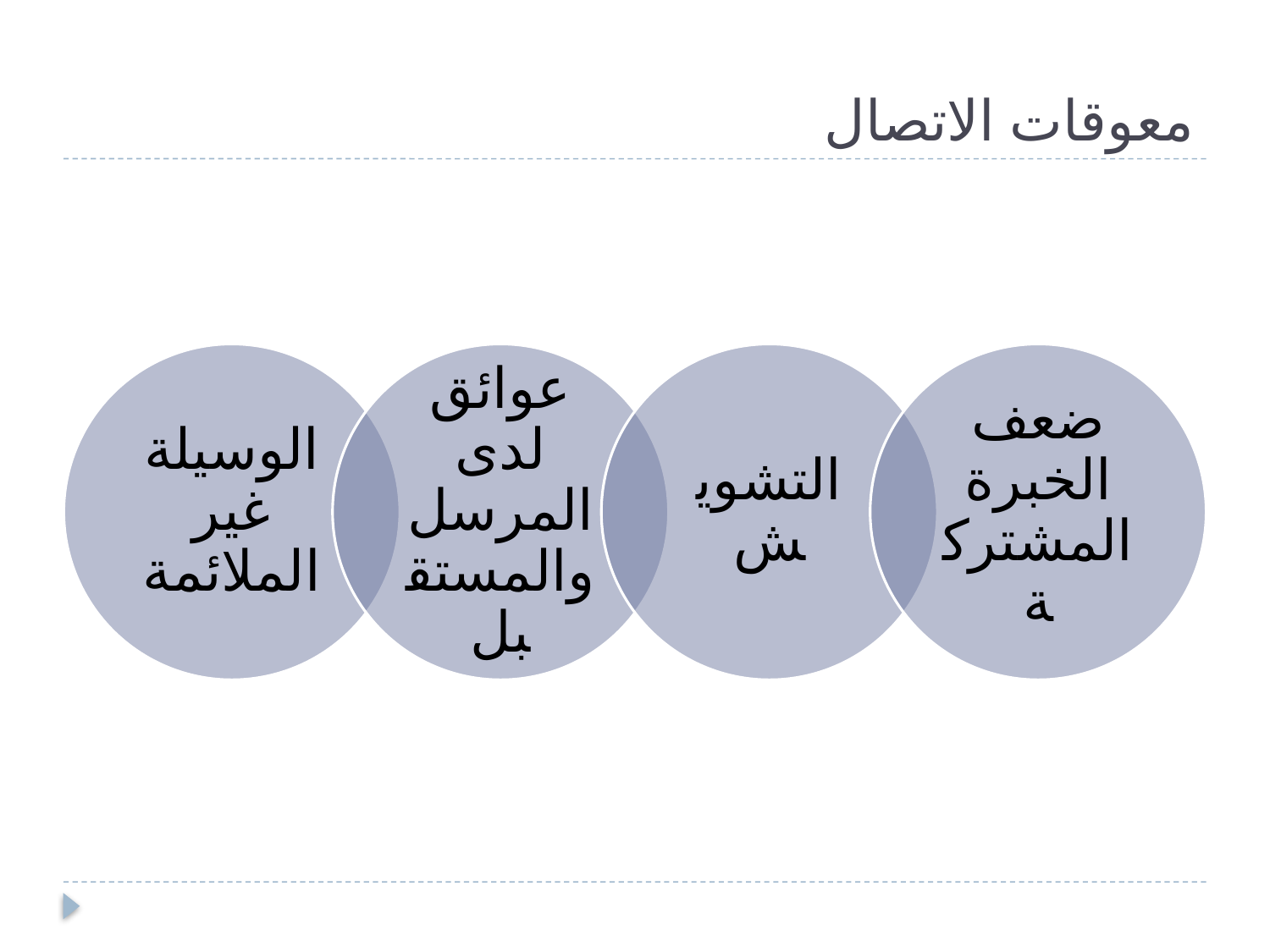

# معوقات الاتصال
الوسيلة غير الملائمة
عوائق لدى المرسل والمستقبل
التشويش
ضعف الخبرة المشتركة